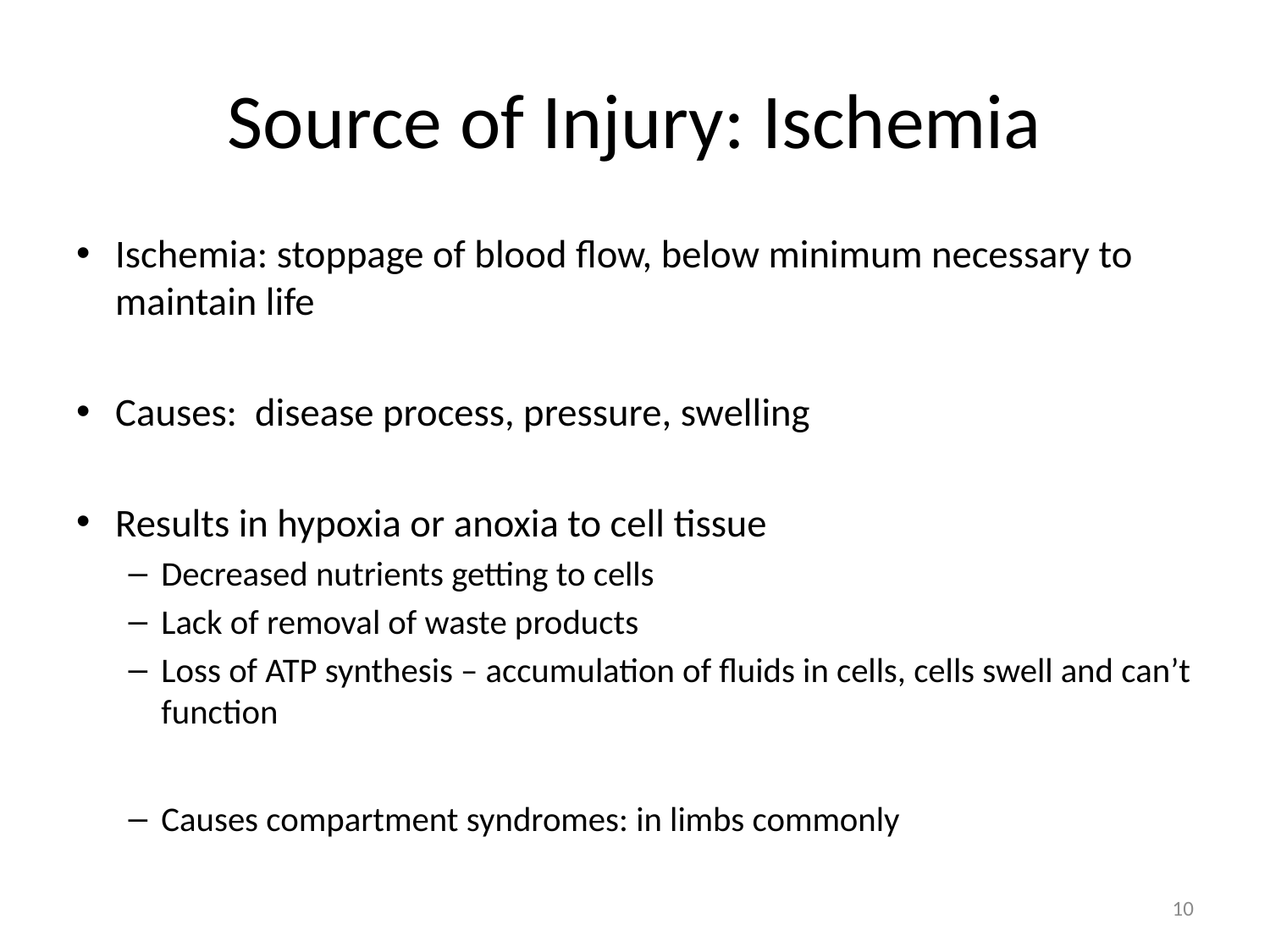

# Source of Injury: Ischemia
Ischemia: stoppage of blood flow, below minimum necessary to maintain life

Causes:  disease process, pressure, swelling

Results in hypoxia or anoxia to cell tissue
Decreased nutrients getting to cells
Lack of removal of waste products
Loss of ATP synthesis – accumulation of fluids in cells, cells swell and can’t function

Causes compartment syndromes: in limbs commonly
10